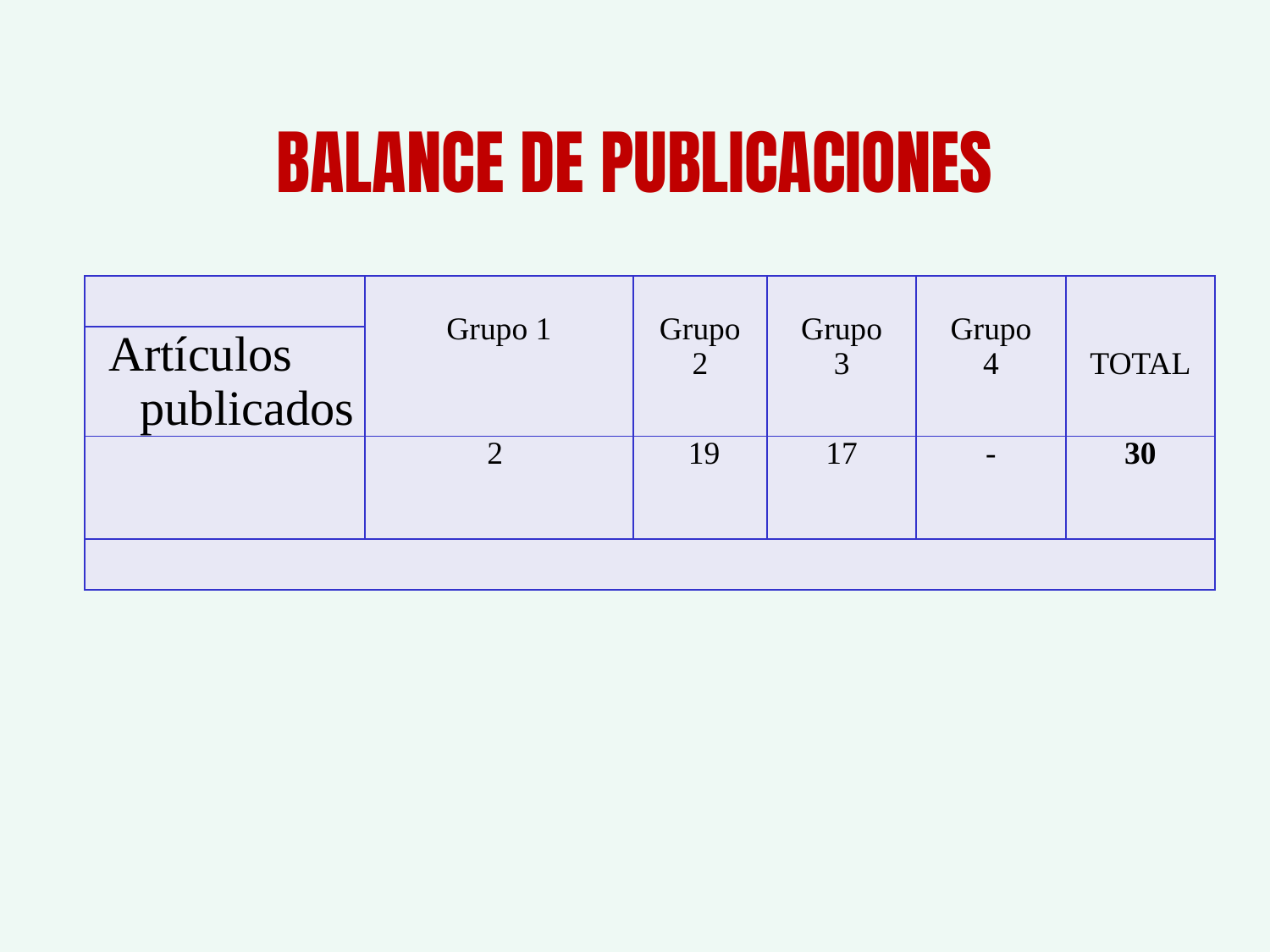

# BALANCE DE PUBLICACIONES
|  | Grupo 1 | Grupo 2 | Grupo 3 | Grupo 4 | TOTAL |
| --- | --- | --- | --- | --- | --- |
| Artículos publicados |  |  |  |  |  |
|  | 2 | 19 | 17 | - | 30 |
|  |  |  |  |  |  |